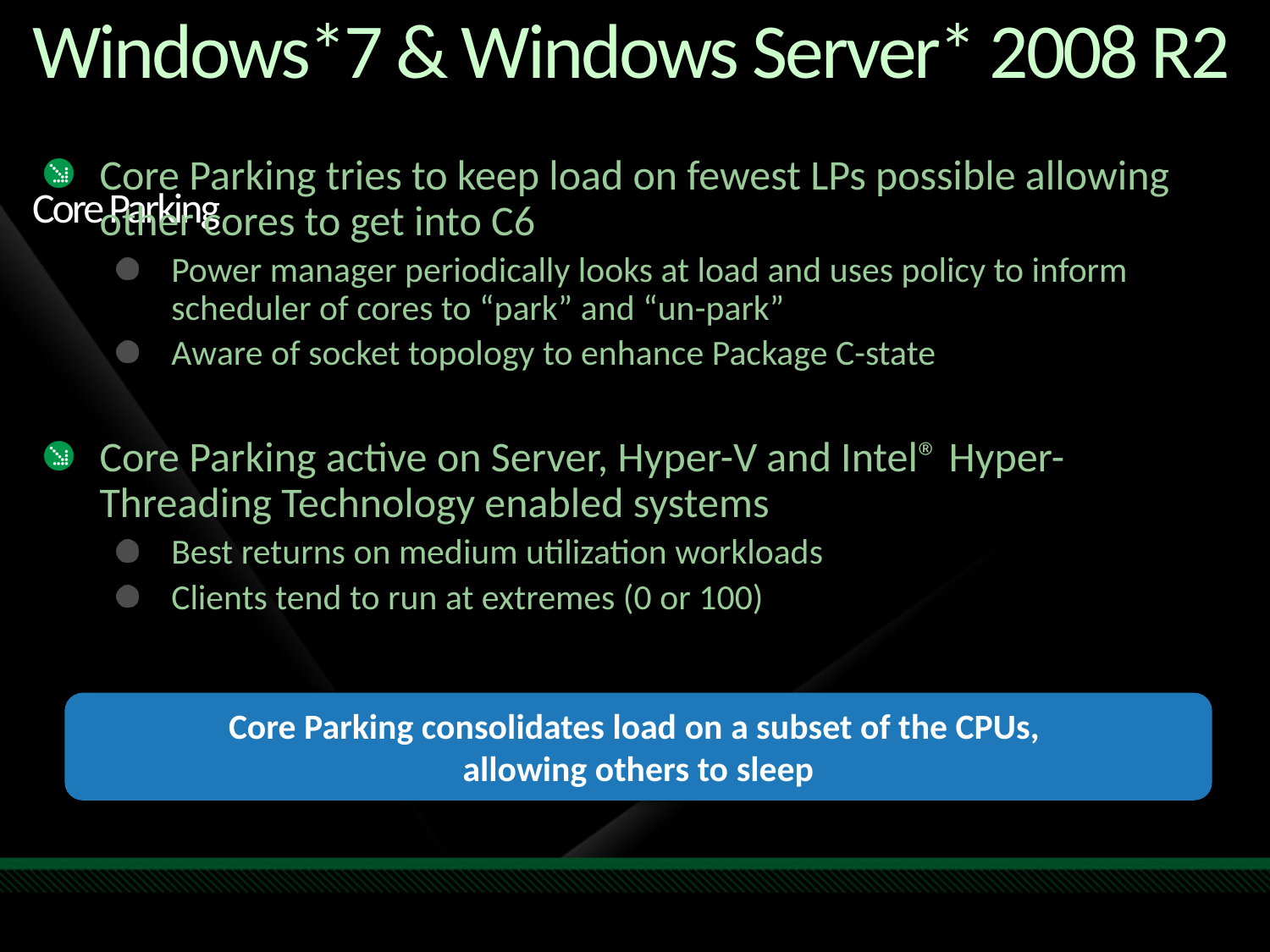

# Windows*7 & Windows Server* 2008 R2 Core Parking
Core Parking tries to keep load on fewest LPs possible allowing other cores to get into C6
Power manager periodically looks at load and uses policy to inform scheduler of cores to “park” and “un-park”
Aware of socket topology to enhance Package C-state

Core Parking active on Server, Hyper-V and Intel® Hyper-Threading Technology enabled systems
Best returns on medium utilization workloads
Clients tend to run at extremes (0 or 100)

Core Parking consolidates load on a subset of the CPUs,
allowing others to sleep